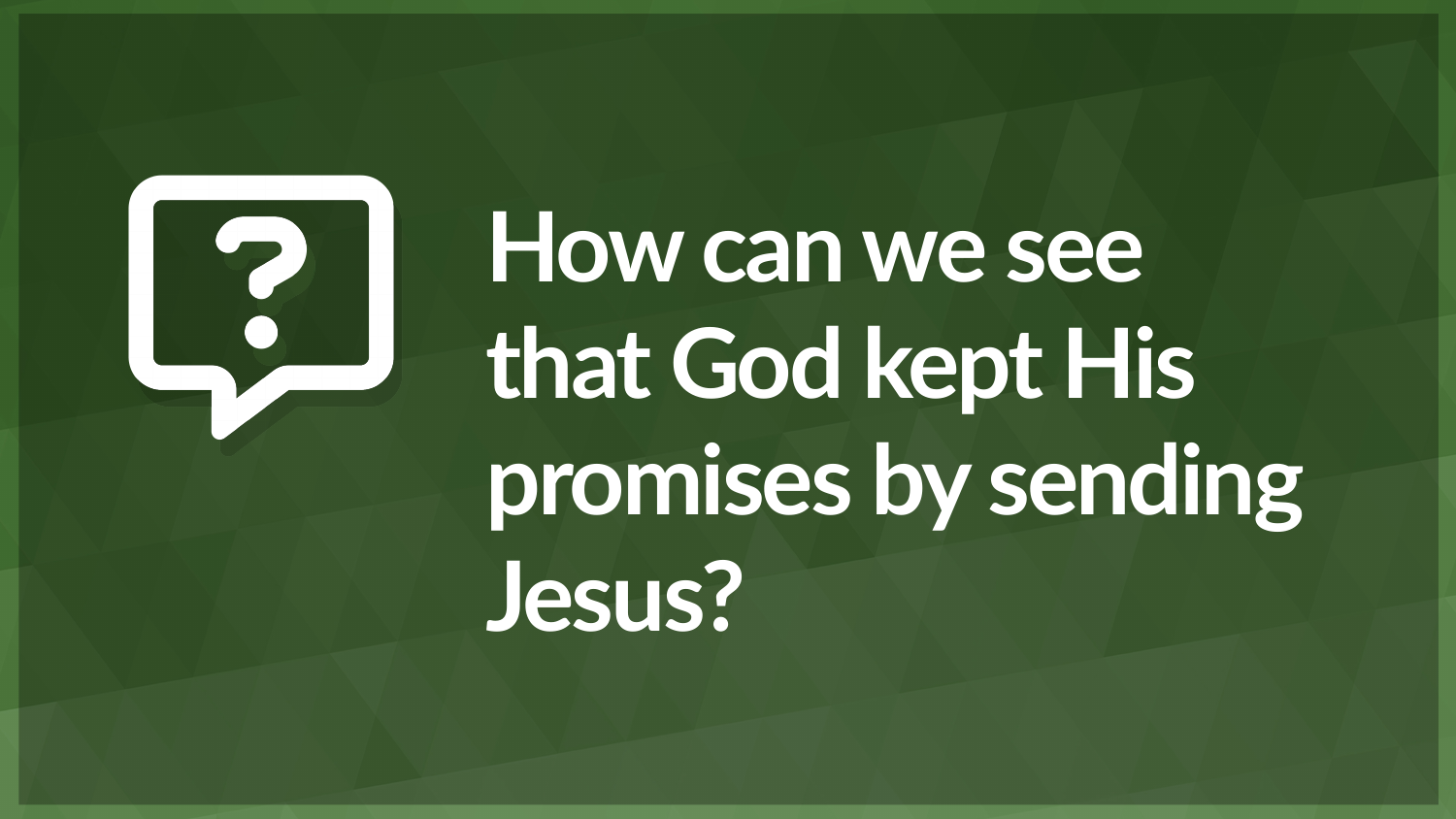

# How can we see that God kept His promises by sending Jesus?